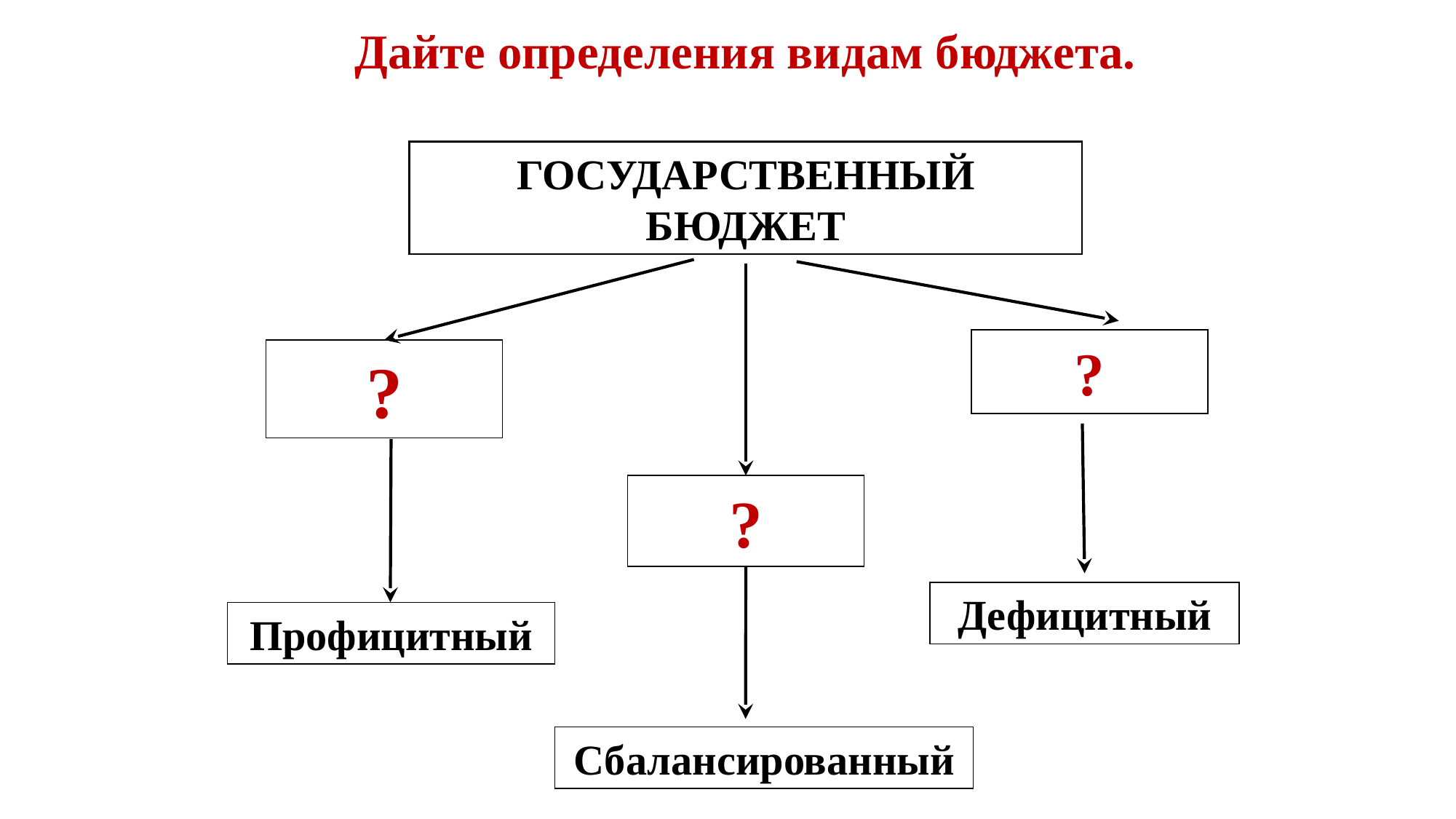

Дайте определения видам бюджета.
ГОСУДАРСТВЕННЫЙ БЮДЖЕТ
?
?
?
Дефицитный
Профицитный
Сбалансированный